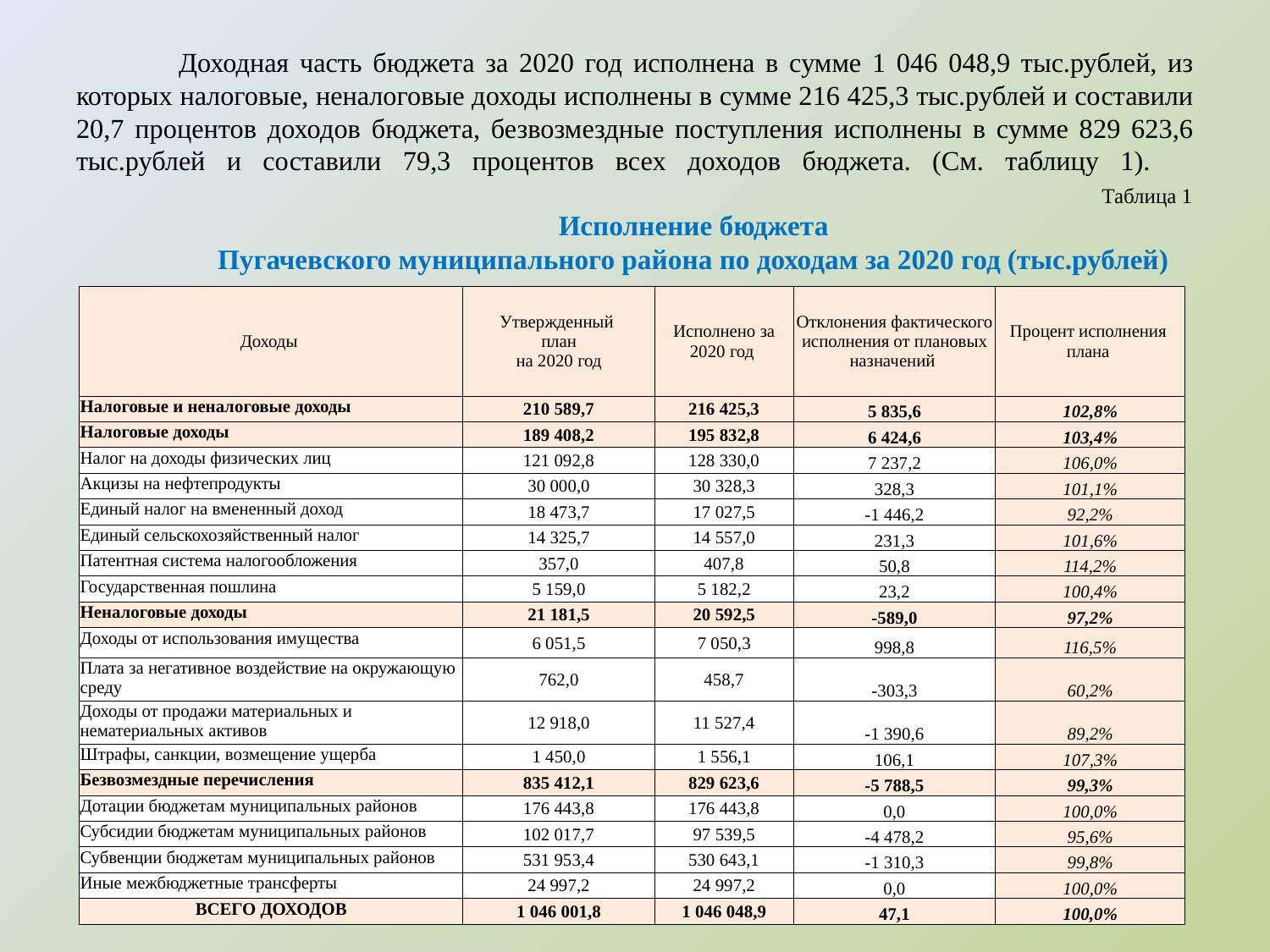

# Доходная часть бюджета за 2020 год исполнена в сумме 1 046 048,9 тыс.рублей, из которых налоговые, неналоговые доходы исполнены в сумме 216 425,3 тыс.рублей и составили 20,7 процентов доходов бюджета, безвозмездные поступления исполнены в сумме 829 623,6 тыс.рублей и составили 79,3 процентов всех доходов бюджета. (См. таблицу 1).
Таблица 1
Исполнение бюджета
Пугачевского муниципального района по доходам за 2020 год (тыс.рублей)
| Доходы | Утвержденный план на 2020 год | Исполнено за 2020 год | Отклонения фактического исполнения от плановых назначений | Процент исполнения плана |
| --- | --- | --- | --- | --- |
| Налоговые и неналоговые доходы | 210 589,7 | 216 425,3 | 5 835,6 | 102,8% |
| Налоговые доходы | 189 408,2 | 195 832,8 | 6 424,6 | 103,4% |
| Налог на доходы физических лиц | 121 092,8 | 128 330,0 | 7 237,2 | 106,0% |
| Акцизы на нефтепродукты | 30 000,0 | 30 328,3 | 328,3 | 101,1% |
| Единый налог на вмененный доход | 18 473,7 | 17 027,5 | -1 446,2 | 92,2% |
| Единый сельскохозяйственный налог | 14 325,7 | 14 557,0 | 231,3 | 101,6% |
| Патентная система налогообложения | 357,0 | 407,8 | 50,8 | 114,2% |
| Государственная пошлина | 5 159,0 | 5 182,2 | 23,2 | 100,4% |
| Неналоговые доходы | 21 181,5 | 20 592,5 | -589,0 | 97,2% |
| Доходы от использования имущества | 6 051,5 | 7 050,3 | 998,8 | 116,5% |
| Плата за негативное воздействие на окружающую среду | 762,0 | 458,7 | -303,3 | 60,2% |
| Доходы от продажи материальных и нематериальных активов | 12 918,0 | 11 527,4 | -1 390,6 | 89,2% |
| Штрафы, санкции, возмещение ущерба | 1 450,0 | 1 556,1 | 106,1 | 107,3% |
| Безвозмездные перечисления | 835 412,1 | 829 623,6 | -5 788,5 | 99,3% |
| Дотации бюджетам муниципальных районов | 176 443,8 | 176 443,8 | 0,0 | 100,0% |
| Субсидии бюджетам муниципальных районов | 102 017,7 | 97 539,5 | -4 478,2 | 95,6% |
| Субвенции бюджетам муниципальных районов | 531 953,4 | 530 643,1 | -1 310,3 | 99,8% |
| Иные межбюджетные трансферты | 24 997,2 | 24 997,2 | 0,0 | 100,0% |
| ВСЕГО ДОХОДОВ | 1 046 001,8 | 1 046 048,9 | 47,1 | 100,0% |